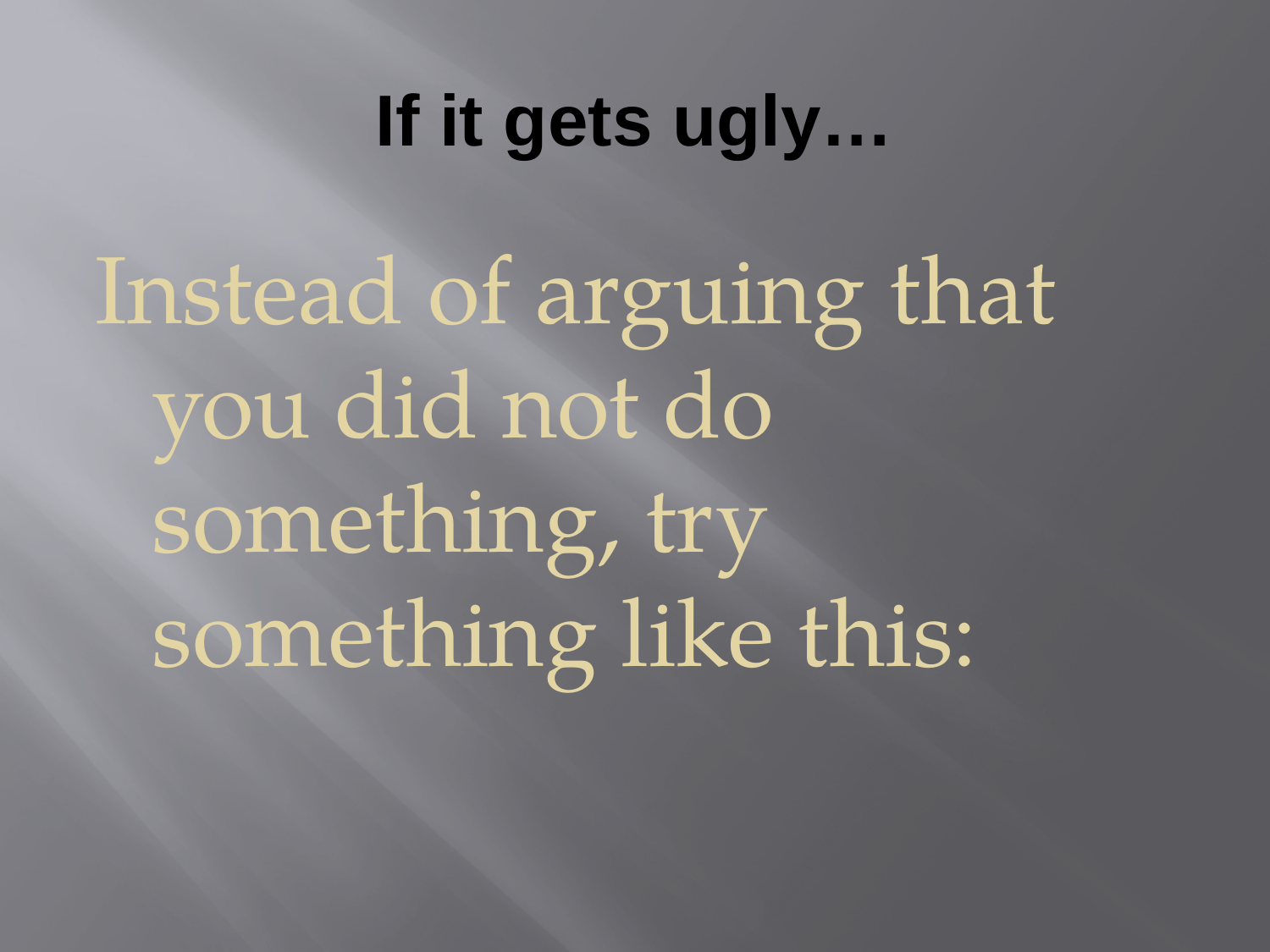

# If it gets ugly…
Instead of arguing that you did not do something, try something like this: